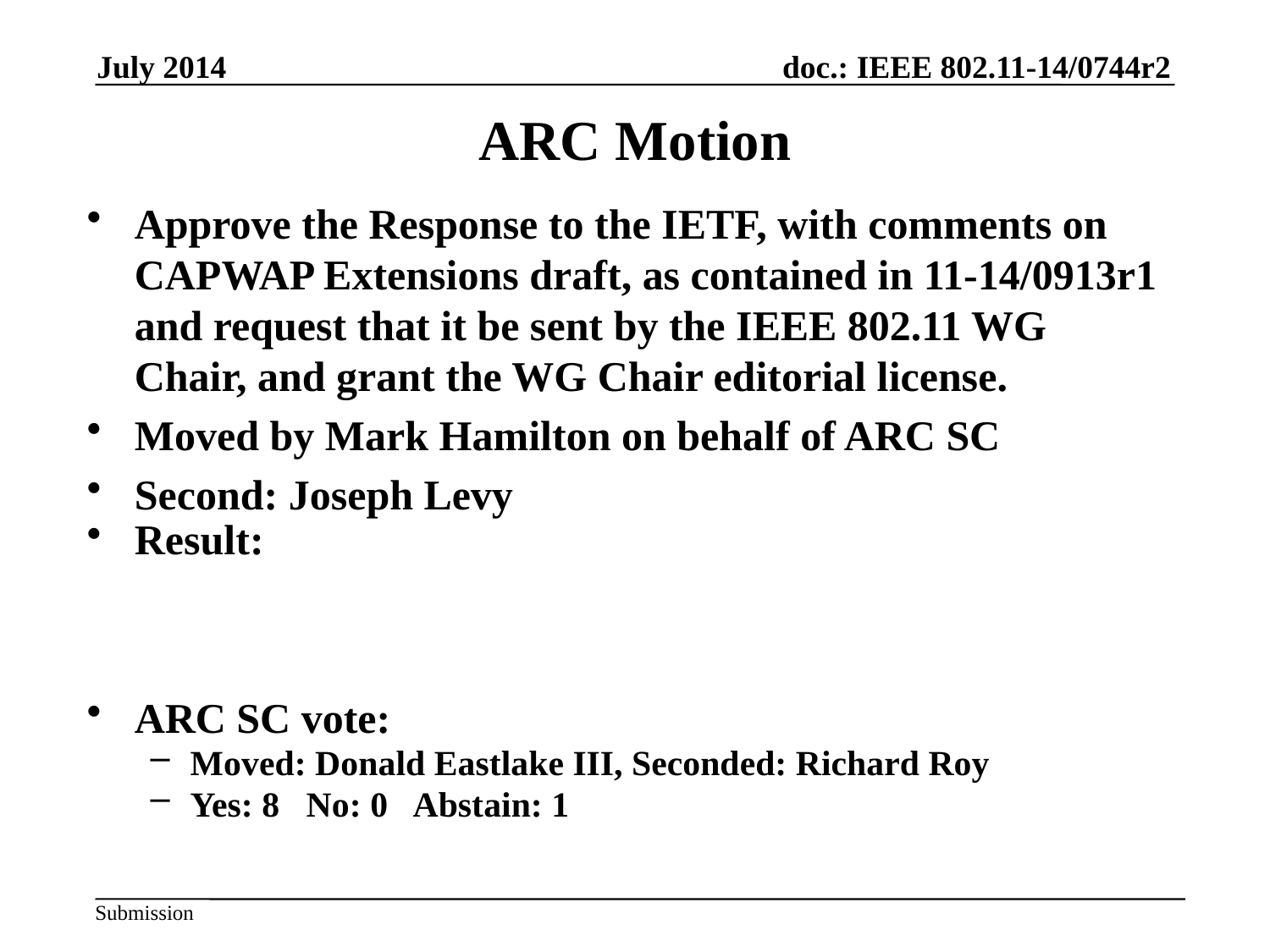

July 2014
# ARC Motion
Approve the Response to the IETF, with comments on CAPWAP Extensions draft, as contained in 11-14/0913r1 and request that it be sent by the IEEE 802.11 WG Chair, and grant the WG Chair editorial license.
Moved by Mark Hamilton on behalf of ARC SC
Second: Joseph Levy
Result:

ARC SC vote:
Moved: Donald Eastlake III, Seconded: Richard Roy
Yes: 8   No: 0   Abstain: 1